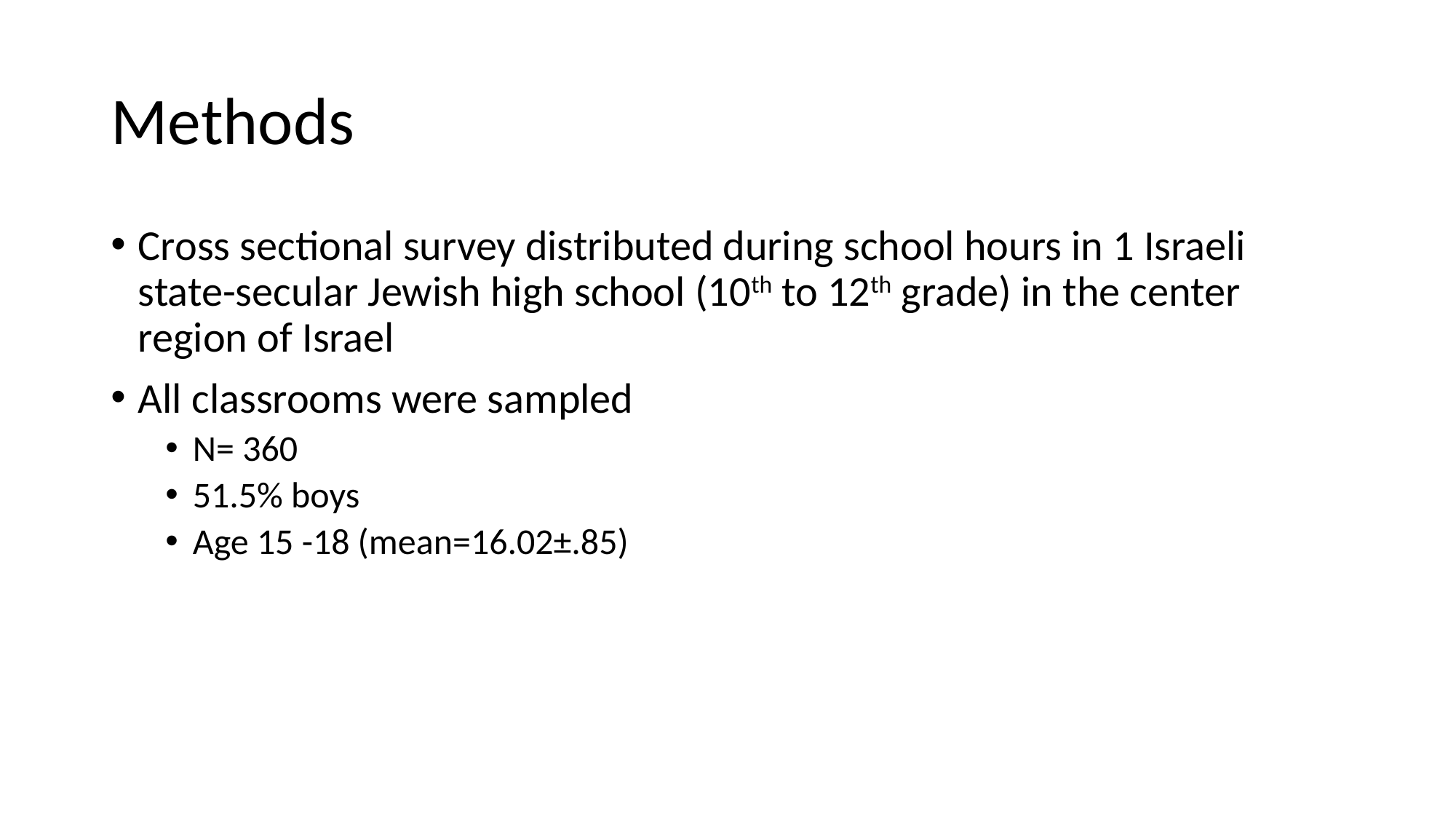

# Methods
Cross sectional survey distributed during school hours in 1 Israeli state-secular Jewish high school (10th to 12th grade) in the center region of Israel
All classrooms were sampled
N= 360
51.5% boys
Age 15 -18 (mean=16.02±.85)